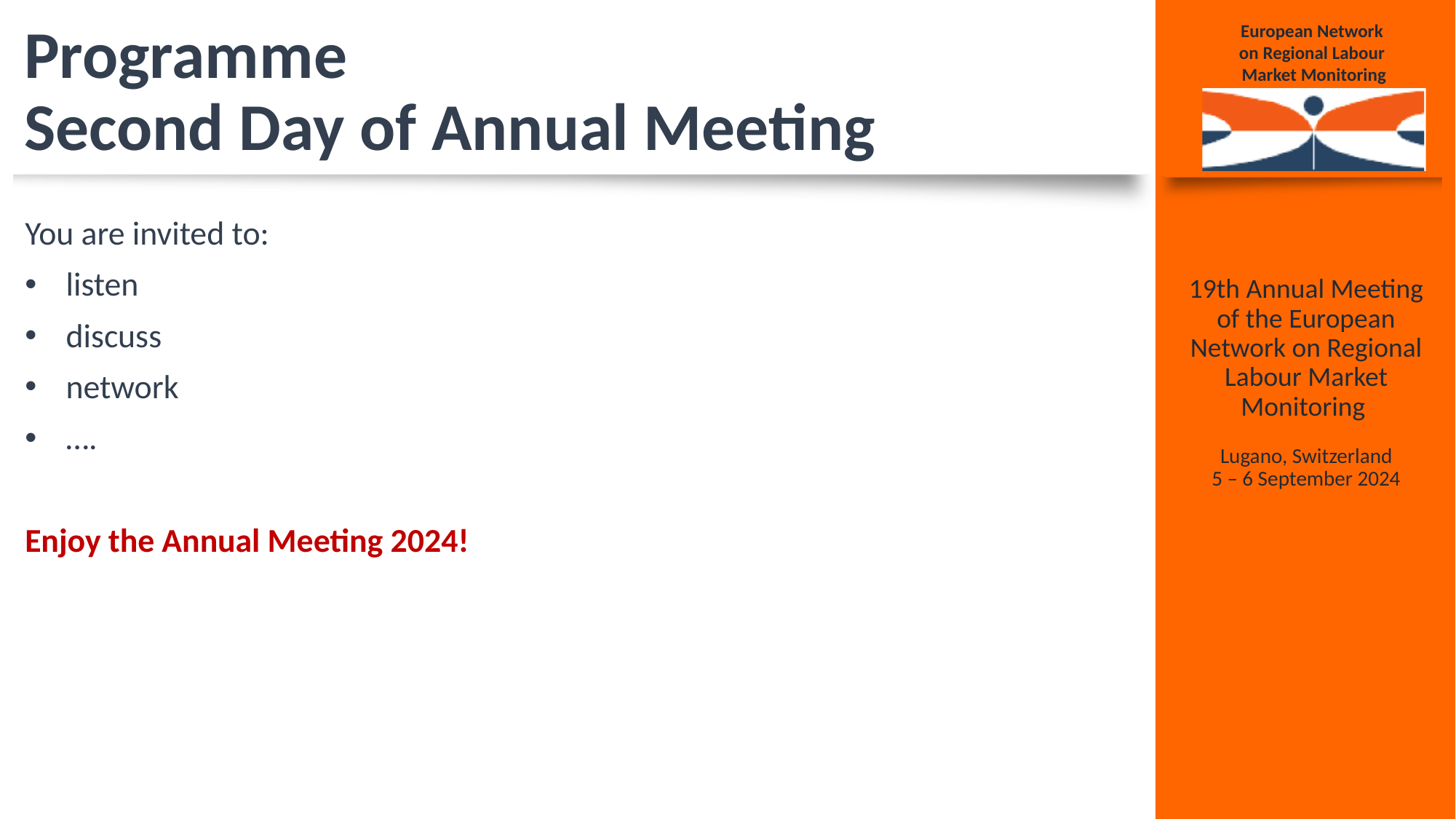

# Programme Second Day of Annual Meeting
You are invited to:
listen
discuss
network
….

Enjoy the Annual Meeting 2024!